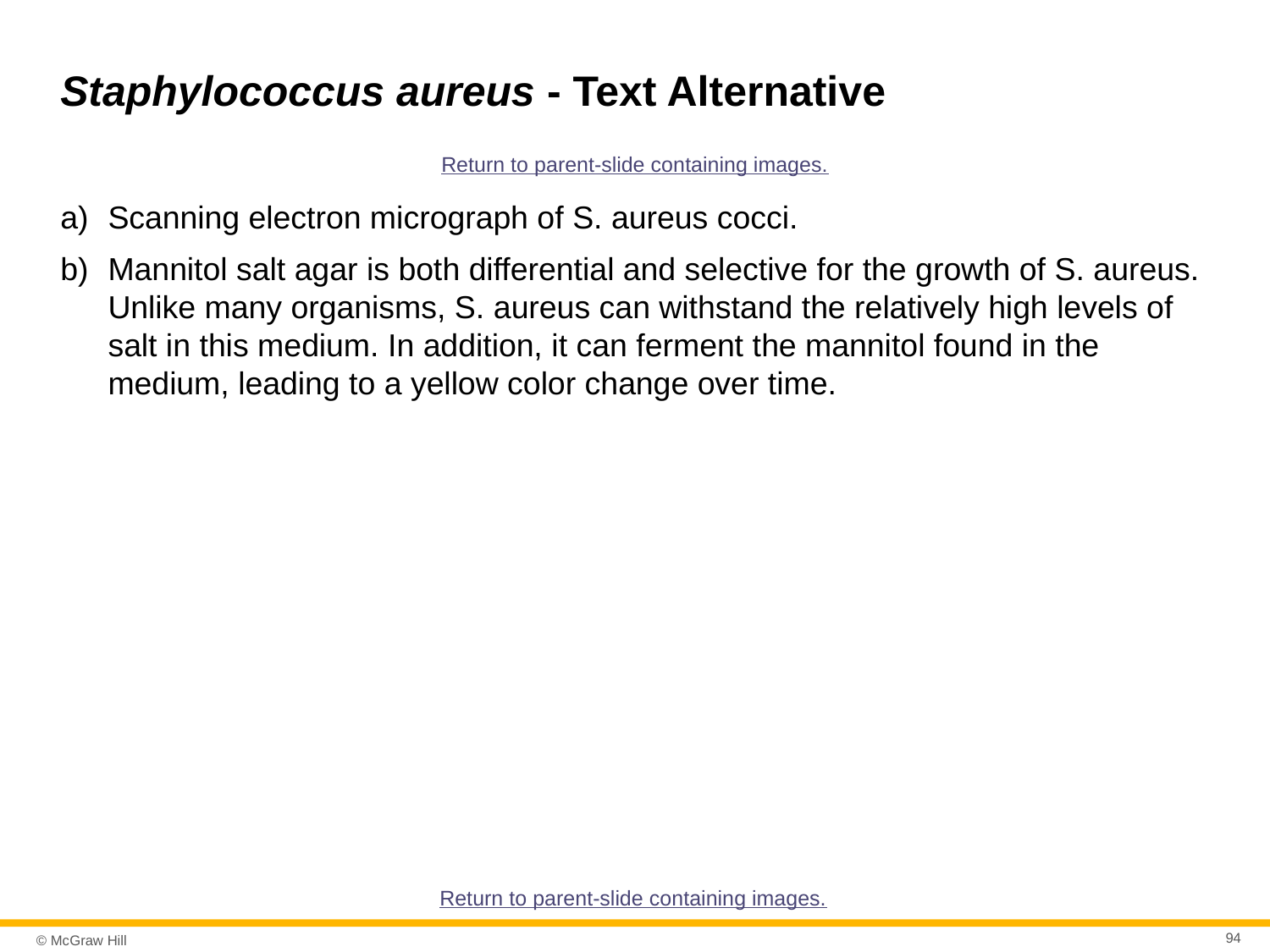

# Staphylococcus aureus - Text Alternative
Return to parent-slide containing images.
Scanning electron micrograph of S. aureus cocci.
Mannitol salt agar is both differential and selective for the growth of S. aureus. Unlike many organisms, S. aureus can withstand the relatively high levels of salt in this medium. In addition, it can ferment the mannitol found in the medium, leading to a yellow color change over time.
Return to parent-slide containing images.